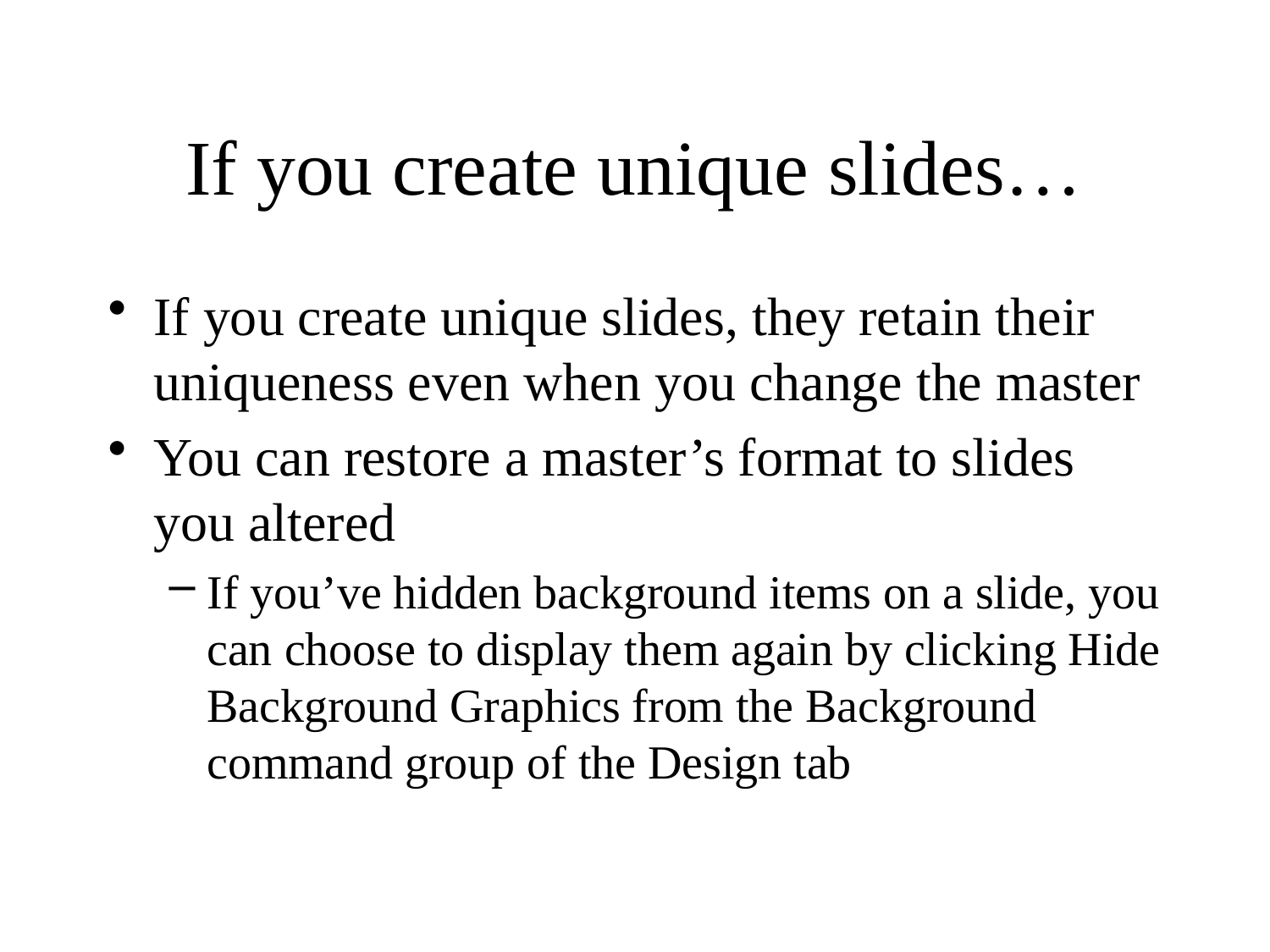

# If you create unique slides…
If you create unique slides, they retain their uniqueness even when you change the master
You can restore a master’s format to slides you altered
If you’ve hidden background items on a slide, you can choose to display them again by clicking Hide Background Graphics from the Background command group of the Design tab